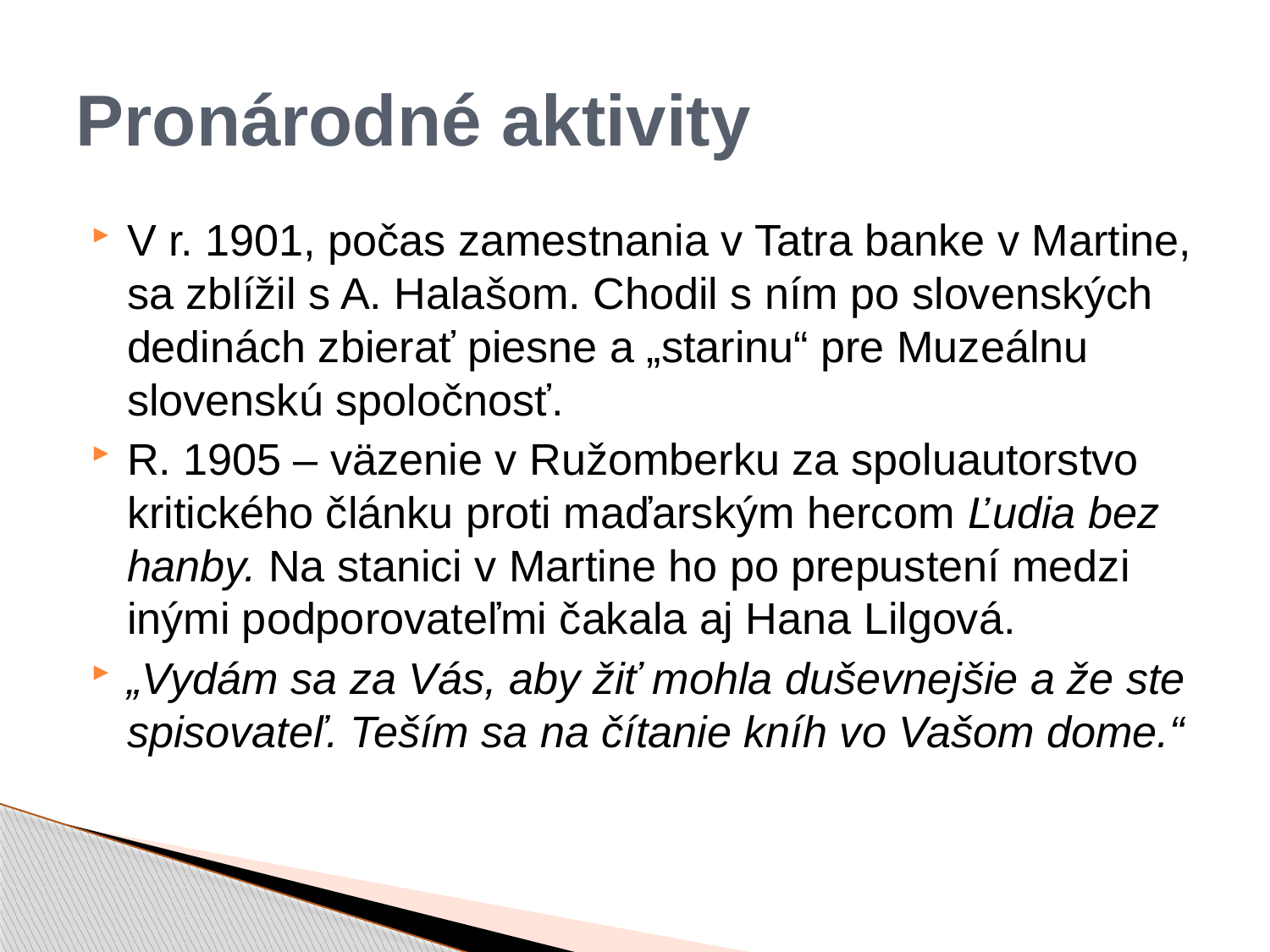

# Pronárodné aktivity
V r. 1901, počas zamestnania v Tatra banke v Martine, sa zblížil s A. Halašom. Chodil s ním po slovenských dedinách zbierať piesne a „starinu“ pre Muzeálnu slovenskú spoločnosť.
R. 1905 – väzenie v Ružomberku za spoluautorstvo kritického článku proti maďarským hercom Ľudia bez hanby. Na stanici v Martine ho po prepustení medzi inými podporovateľmi čakala aj Hana Lilgová.
„Vydám sa za Vás, aby žiť mohla duševnejšie a že ste spisovateľ. Teším sa na čítanie kníh vo Vašom dome.“